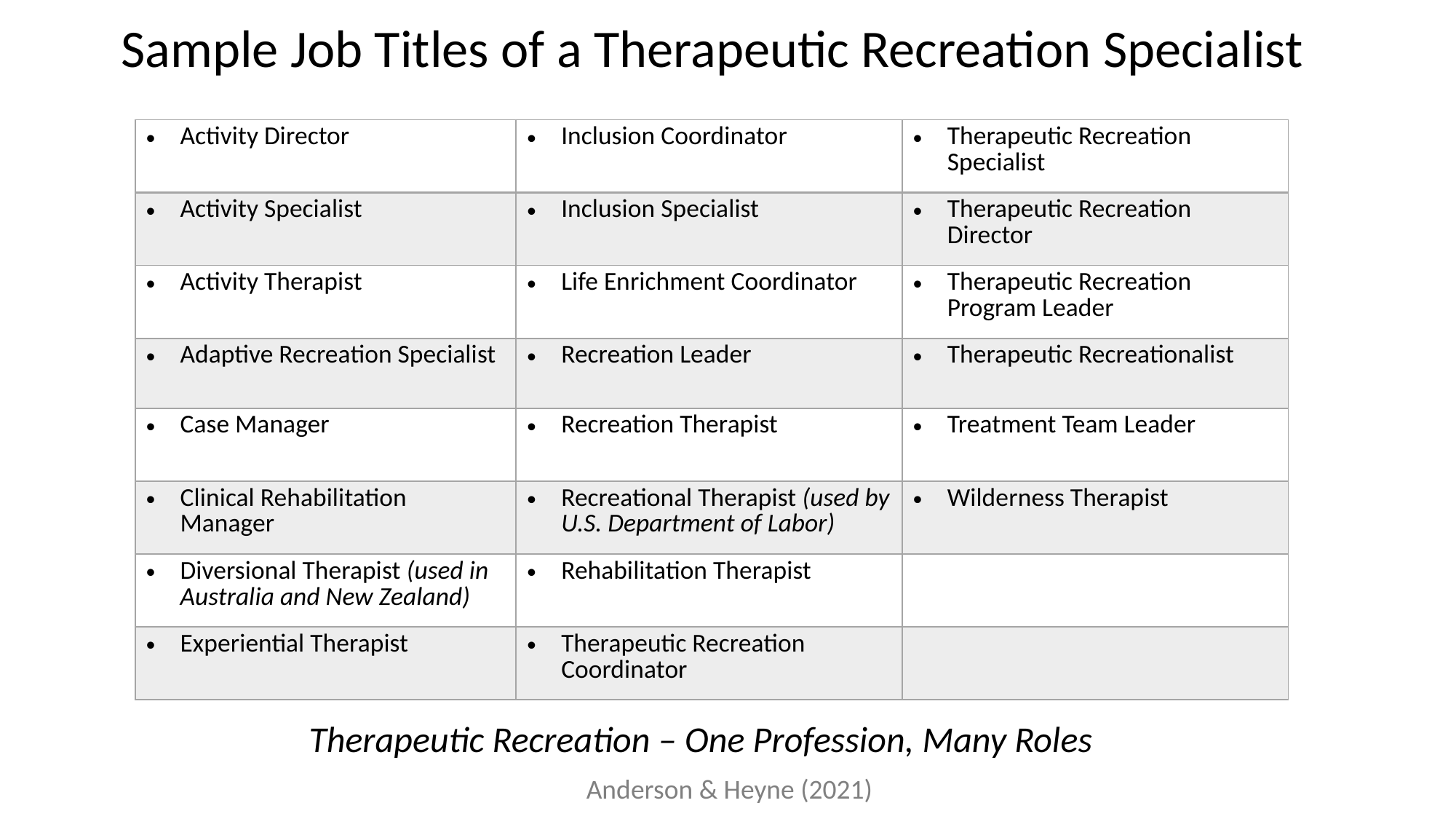

# Sample Job Titles of a Therapeutic Recreation Specialist
| Activity Director | Inclusion Coordinator | Therapeutic Recreation Specialist |
| --- | --- | --- |
| Activity Specialist | Inclusion Specialist | Therapeutic Recreation Director |
| Activity Therapist | Life Enrichment Coordinator | Therapeutic Recreation Program Leader |
| Adaptive Recreation Specialist | Recreation Leader | Therapeutic Recreationalist |
| Case Manager | Recreation Therapist | Treatment Team Leader |
| Clinical Rehabilitation Manager | Recreational Therapist (used by U.S. Department of Labor) | Wilderness Therapist |
| Diversional Therapist (used in Australia and New Zealand) | Rehabilitation Therapist |  |
| Experiential Therapist | Therapeutic Recreation Coordinator |  |
Therapeutic Recreation – One Profession, Many Roles
Anderson & Heyne (2021)